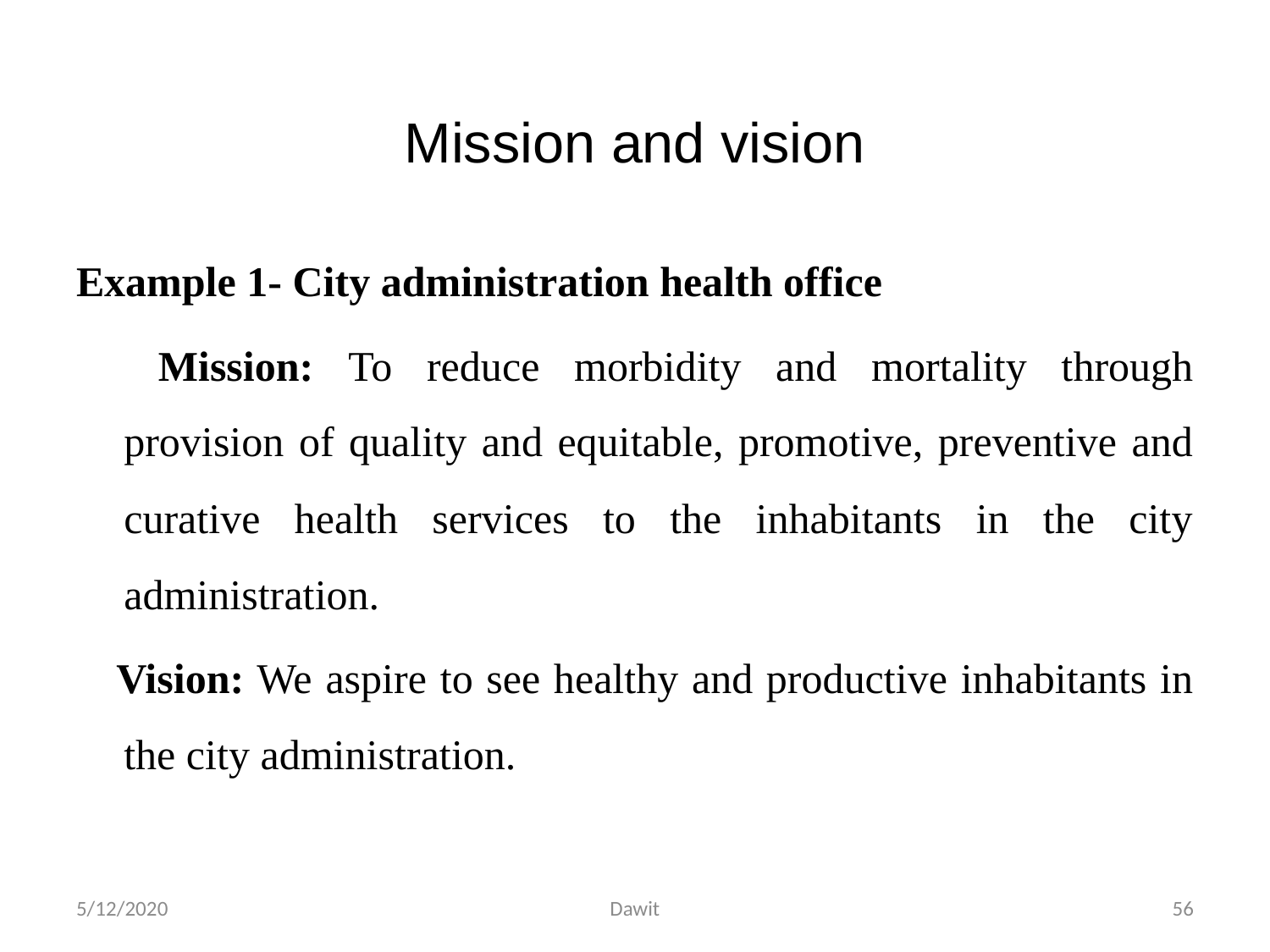

# Mission and vision
Example 1- City administration health office
	 Mission: To reduce morbidity and mortality through provision of quality and equitable, promotive, preventive and curative health services to the inhabitants in the city administration.
   Vision: We aspire to see healthy and productive inhabitants in the city administration.

5/12/2020
Dawit
56